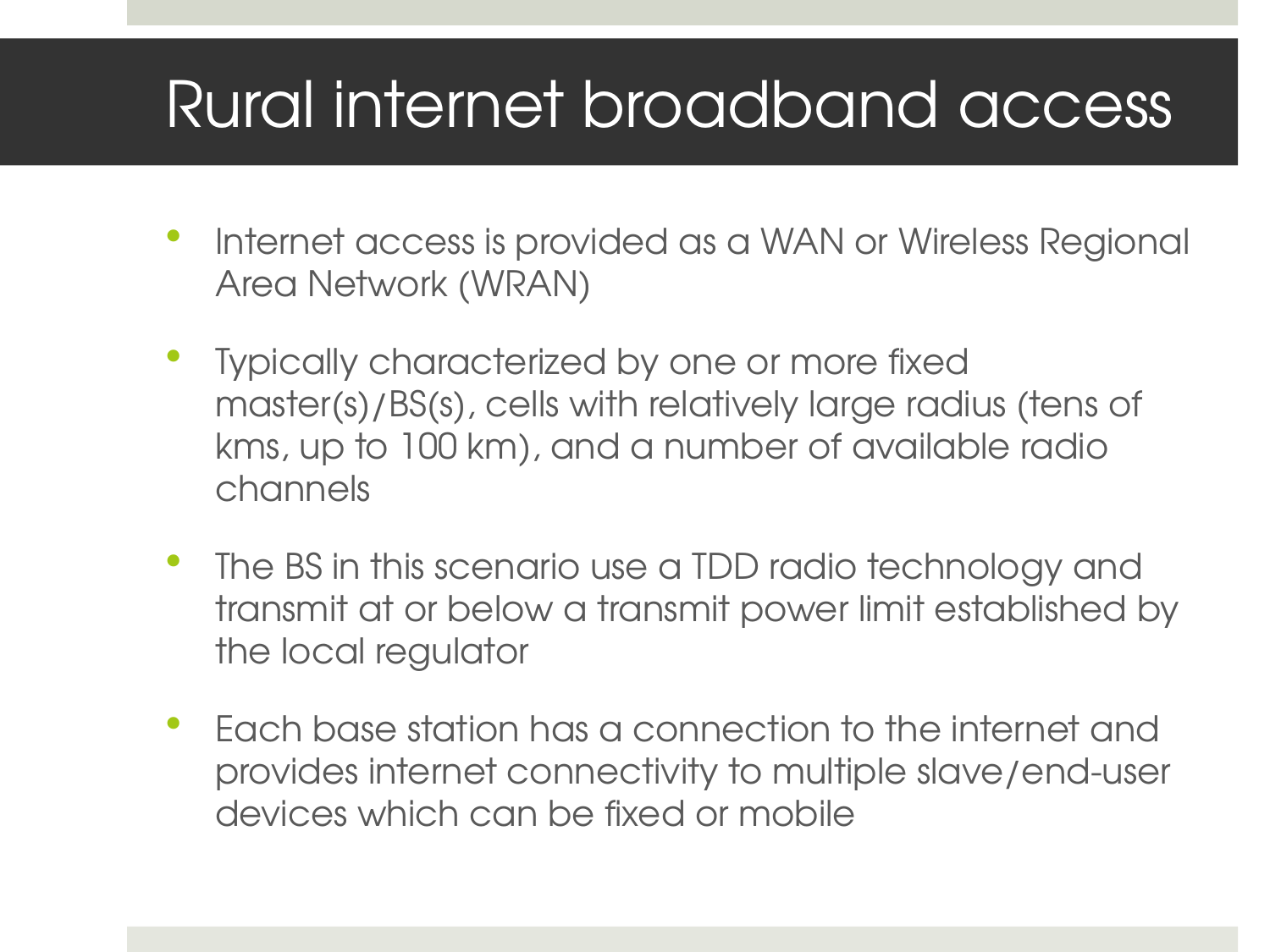

# Rural internet broadband access
Internet access is provided as a WAN or Wireless Regional Area Network (WRAN)
Typically characterized by one or more fixed master(s)/BS(s), cells with relatively large radius (tens of kms, up to 100 km), and a number of available radio channels
The BS in this scenario use a TDD radio technology and transmit at or below a transmit power limit established by the local regulator
Each base station has a connection to the internet and provides internet connectivity to multiple slave/end-user devices which can be fixed or mobile